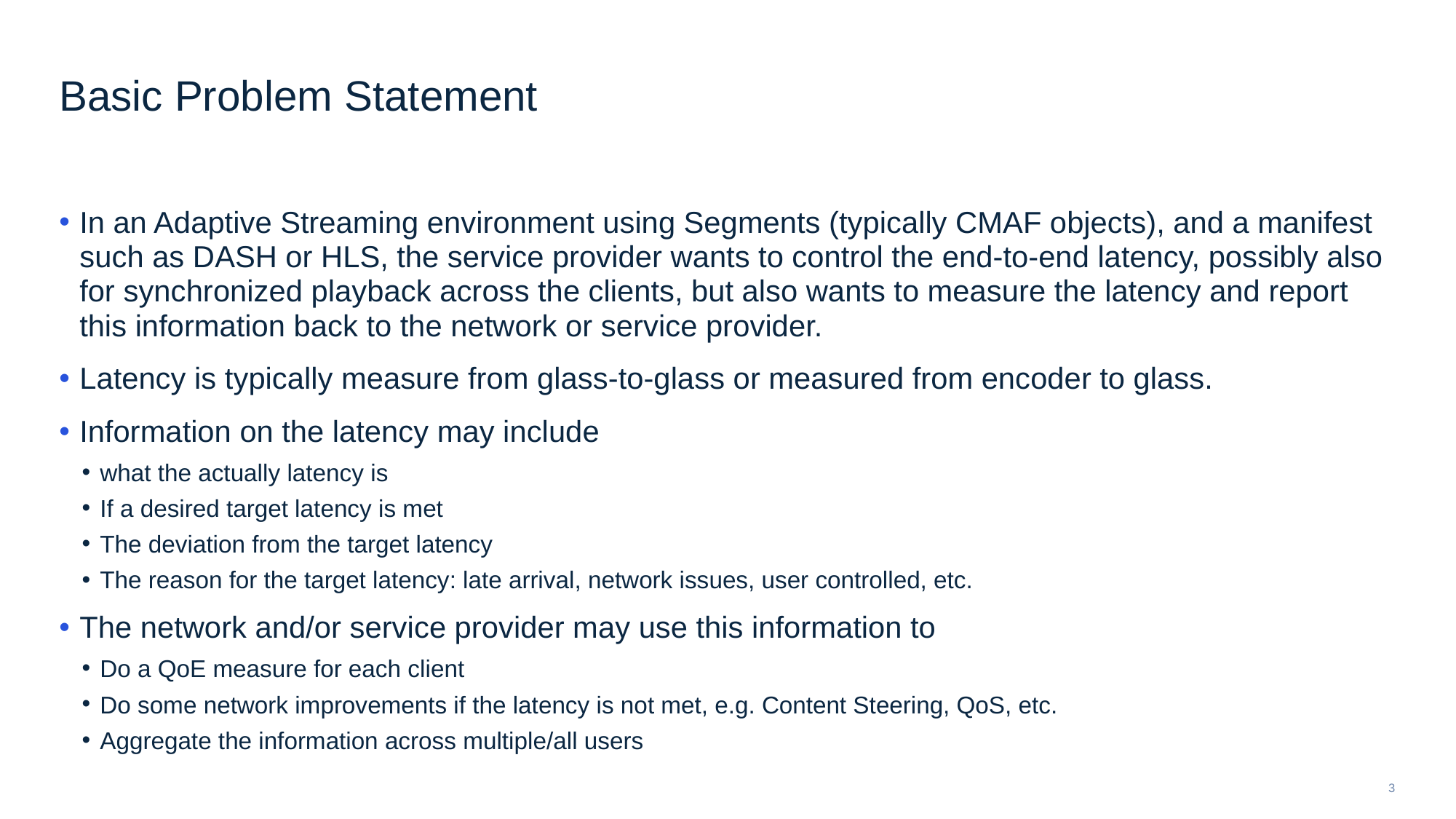

# Basic Problem Statement

In an Adaptive Streaming environment using Segments (typically CMAF objects), and a manifest such as DASH or HLS, the service provider wants to control the end-to-end latency, possibly also for synchronized playback across the clients, but also wants to measure the latency and report this information back to the network or service provider.
Latency is typically measure from glass-to-glass or measured from encoder to glass.
Information on the latency may include
what the actually latency is
If a desired target latency is met
The deviation from the target latency
The reason for the target latency: late arrival, network issues, user controlled, etc.
The network and/or service provider may use this information to
Do a QoE measure for each client
Do some network improvements if the latency is not met, e.g. Content Steering, QoS, etc.
Aggregate the information across multiple/all users